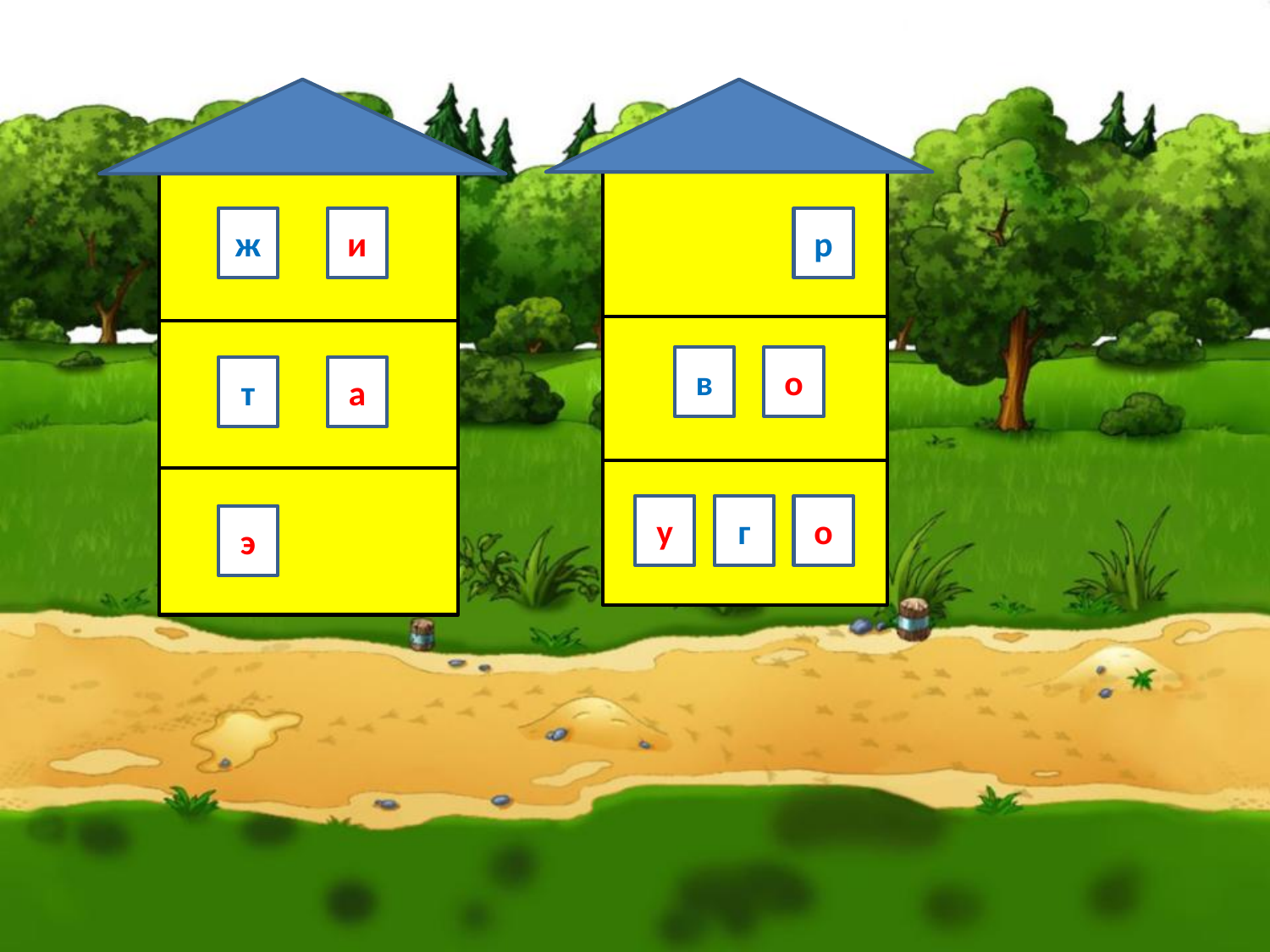

ж
и
р
в
о
т
а
у
г
о
э